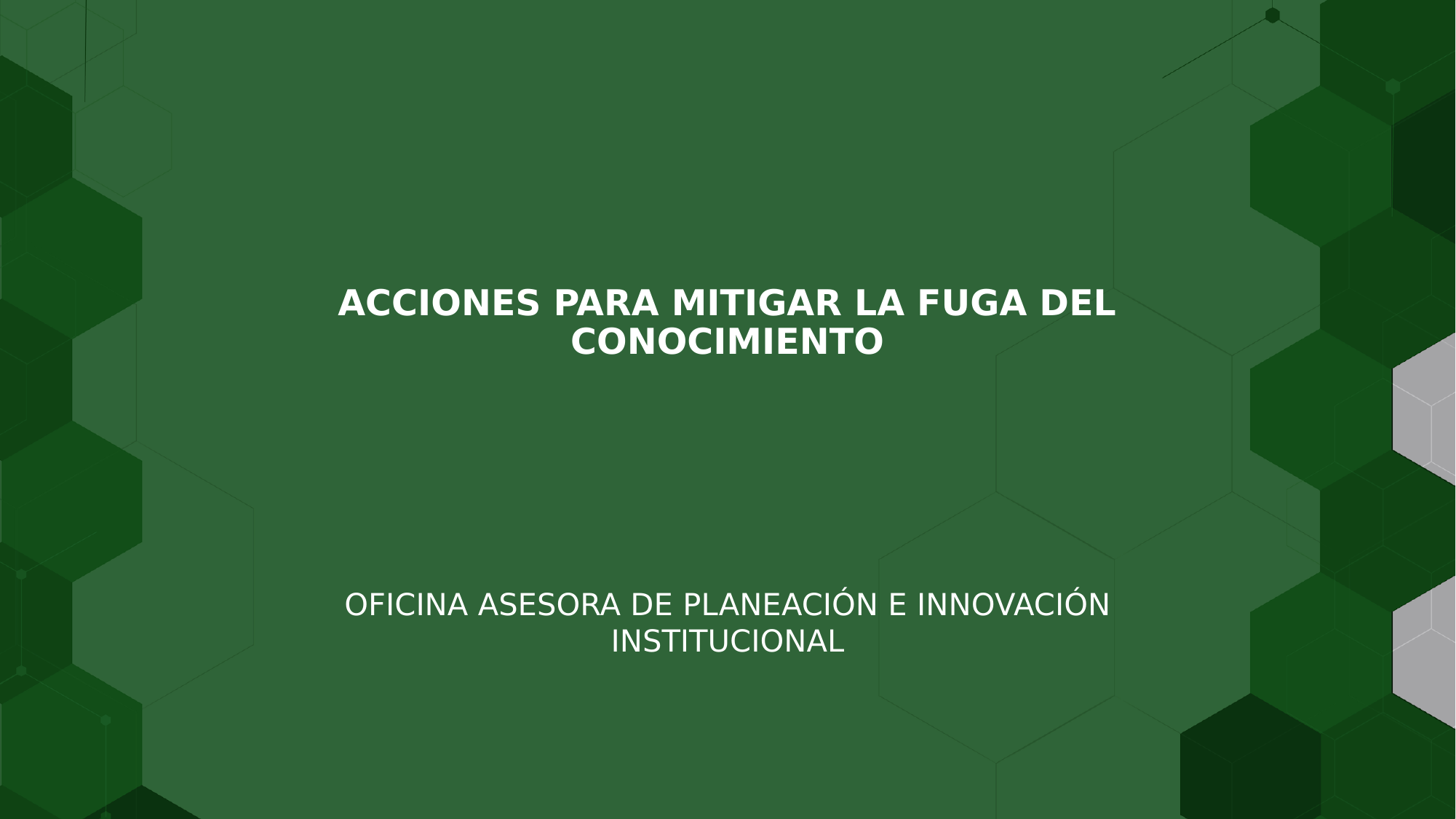

# ACCIONES PARA MITIGAR LA FUGA DEL CONOCIMIENTO
OFICINA ASESORA DE PLANEACIÓN E INNOVACIÓN INSTITUCIONAL